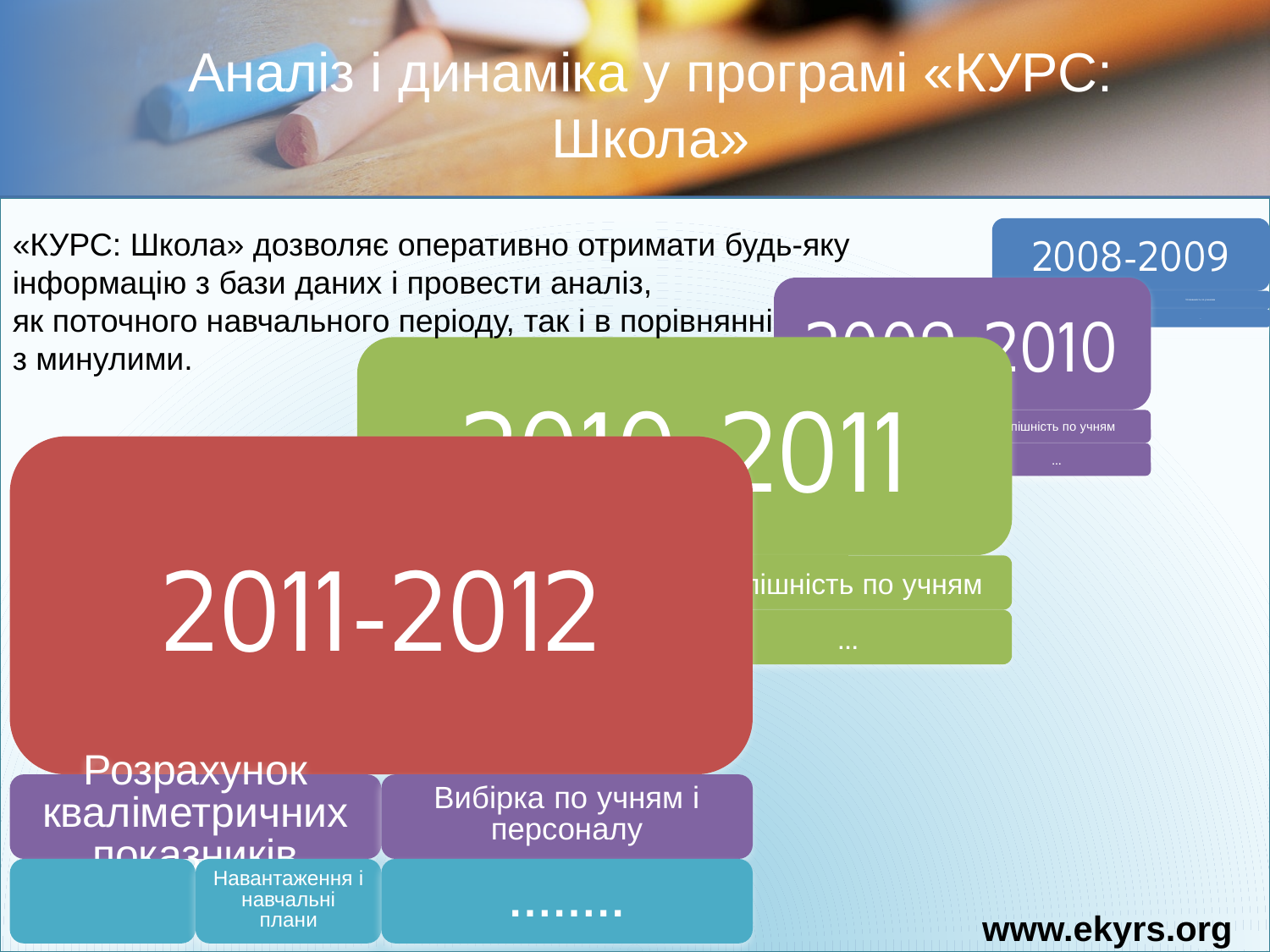

# Аналіз і динаміка у програмі «КУРС: Школа»

2008-2009
Квалиметрические
показатели
Наполняемось классов
Нагрузки на учителей
Успеваемость по ученикам
…
«КУРС: Школа» дозволяє оперативно отримати будь-яку
інформацію з бази даних і провести аналіз,
як поточного навчального періоду, так і в порівнянні
з минулими.
2009-2010
Кваліметричні
показники
наповнюваність класів
Навантаження на вчителів
Успішність по учням
…
2010-2011
Квалиметрические
показатели
Наповнюваність класів
Навантаження на вчителів
Успішність по учням
…
2011-2012
Розрахунок кваліметричних
показників
Навантаження і навчальні плани
Вибірка по учням і персоналу
……..
www.ekyrs.org